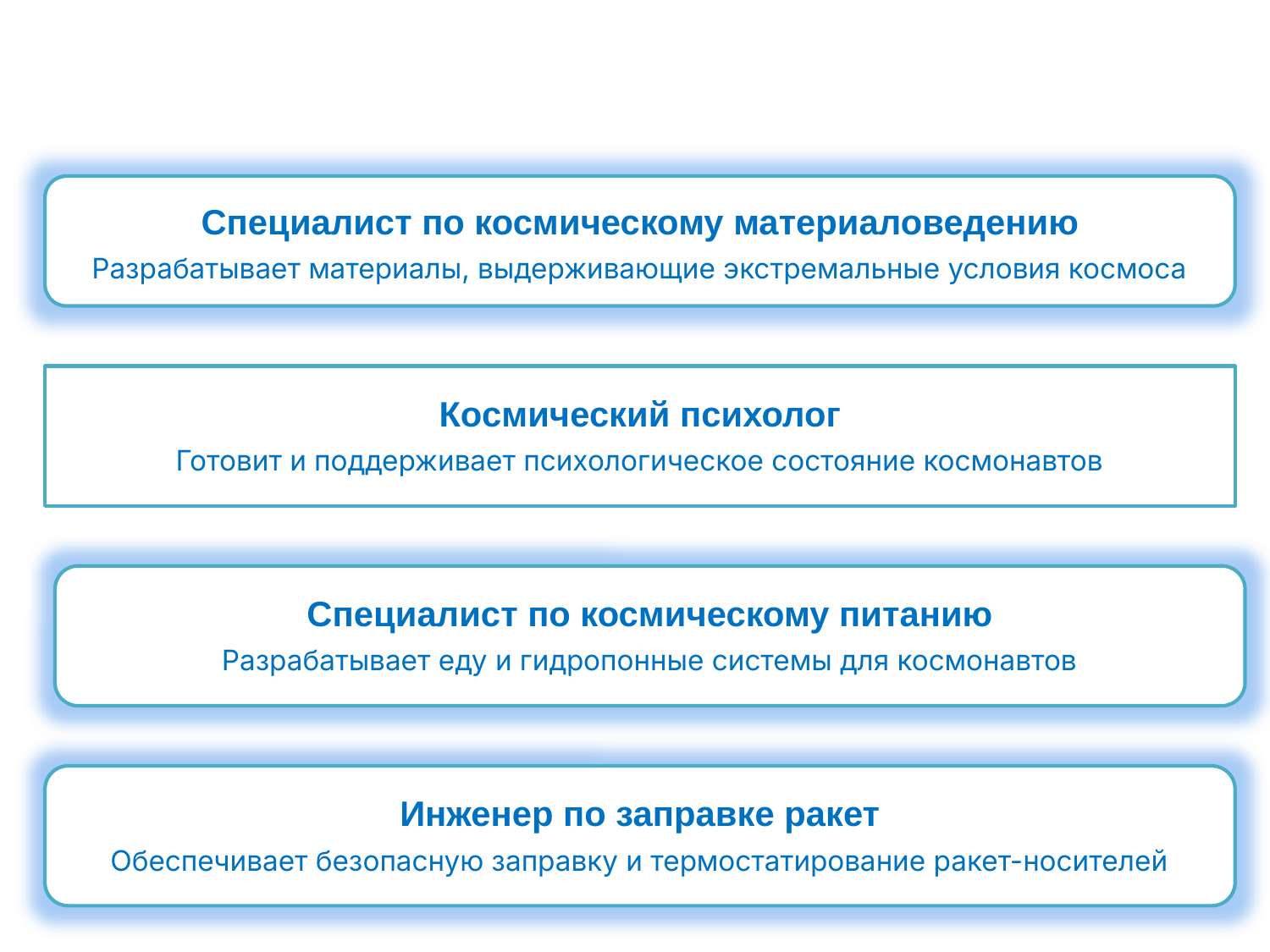

# Профессии, без которых невозможен космос

Специалист по космическому материаловедению
Разрабатывает материалы, выдерживающие экстремальные условия космоса

Космический психолог
Готовит и поддерживает психологическое состояние космонавтов

Специалист по космическому питанию
Разрабатывает еду и гидропонные системы для космонавтов

Инженер по заправке ракет
Обеспечивает безопасную заправку и термостатирование ракет-носителей